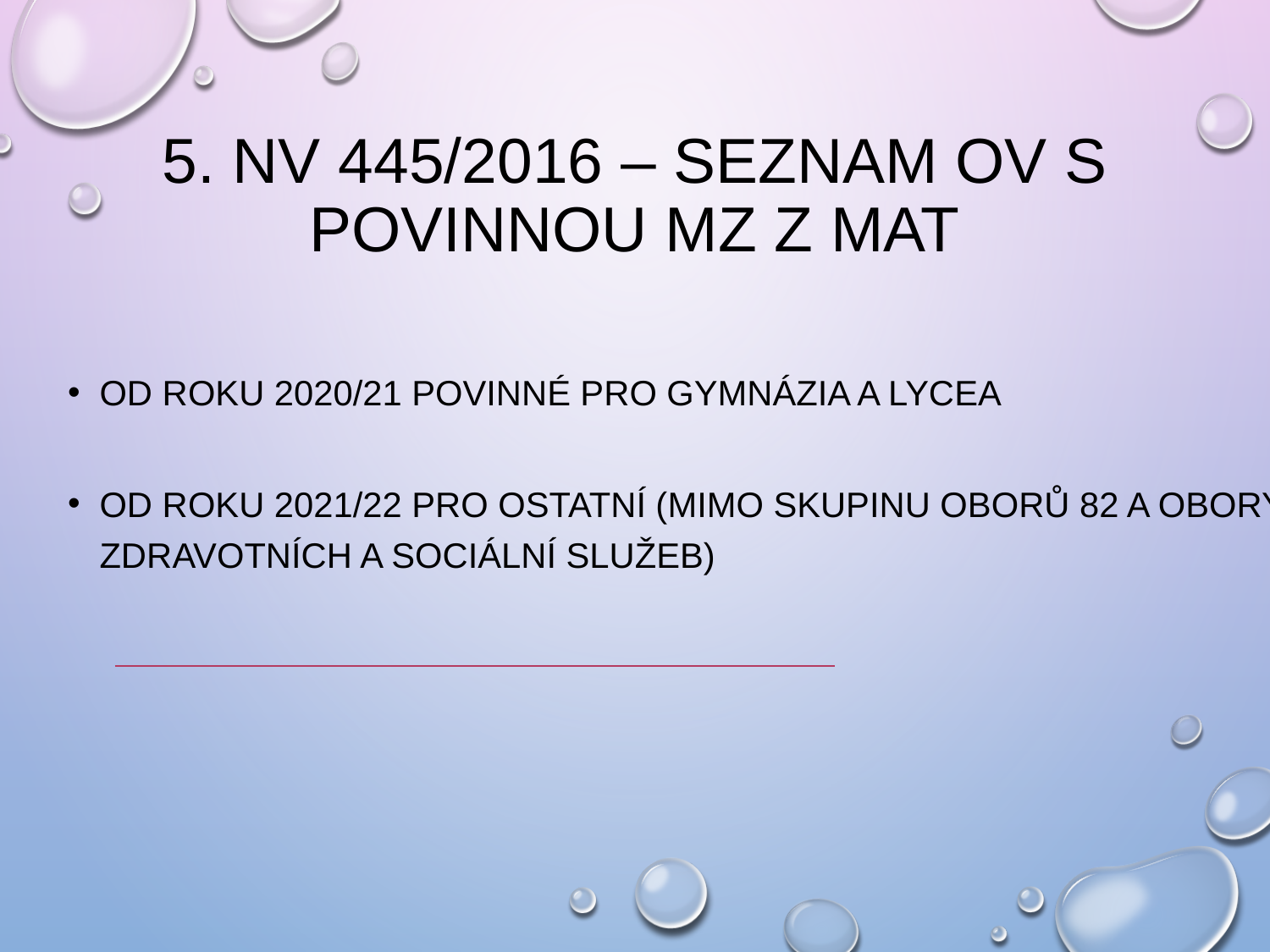

# 5. NV 445/2016 – Seznam OV s povinnou MZ z MAT
OD roku 2020/21 povinné pro gymnázia a Lycea
OD roku 2021/22 Pro ostatní (mimo skupinu oborů 82 a obory zdravotních a sociální služeb)